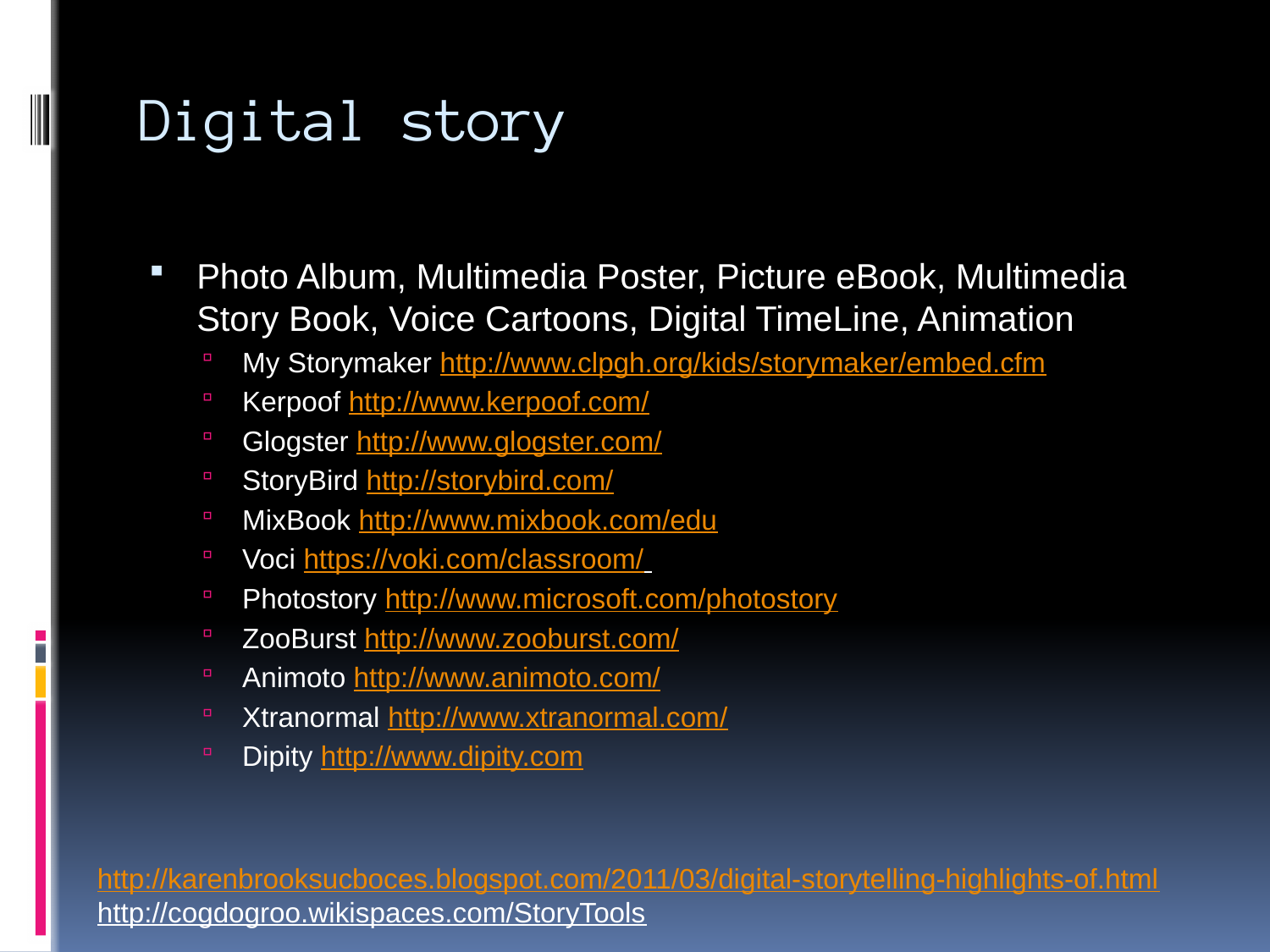

# Digital story
Photo Album, Multimedia Poster, Picture eBook, Multimedia Story Book, Voice Cartoons, Digital TimeLine, Animation
My Storymaker http://www.clpgh.org/kids/storymaker/embed.cfm
Kerpoof http://www.kerpoof.com/
Glogster http://www.glogster.com/
StoryBird http://storybird.com/
MixBook http://www.mixbook.com/edu
Voci https://voki.com/classroom/
Photostory http://www.microsoft.com/photostory
ZooBurst http://www.zooburst.com/
Animoto http://www.animoto.com/
Xtranormal http://www.xtranormal.com/
Dipity http://www.dipity.com
http://karenbrooksucboces.blogspot.com/2011/03/digital-storytelling-highlights-of.html
http://cogdogroo.wikispaces.com/StoryTools